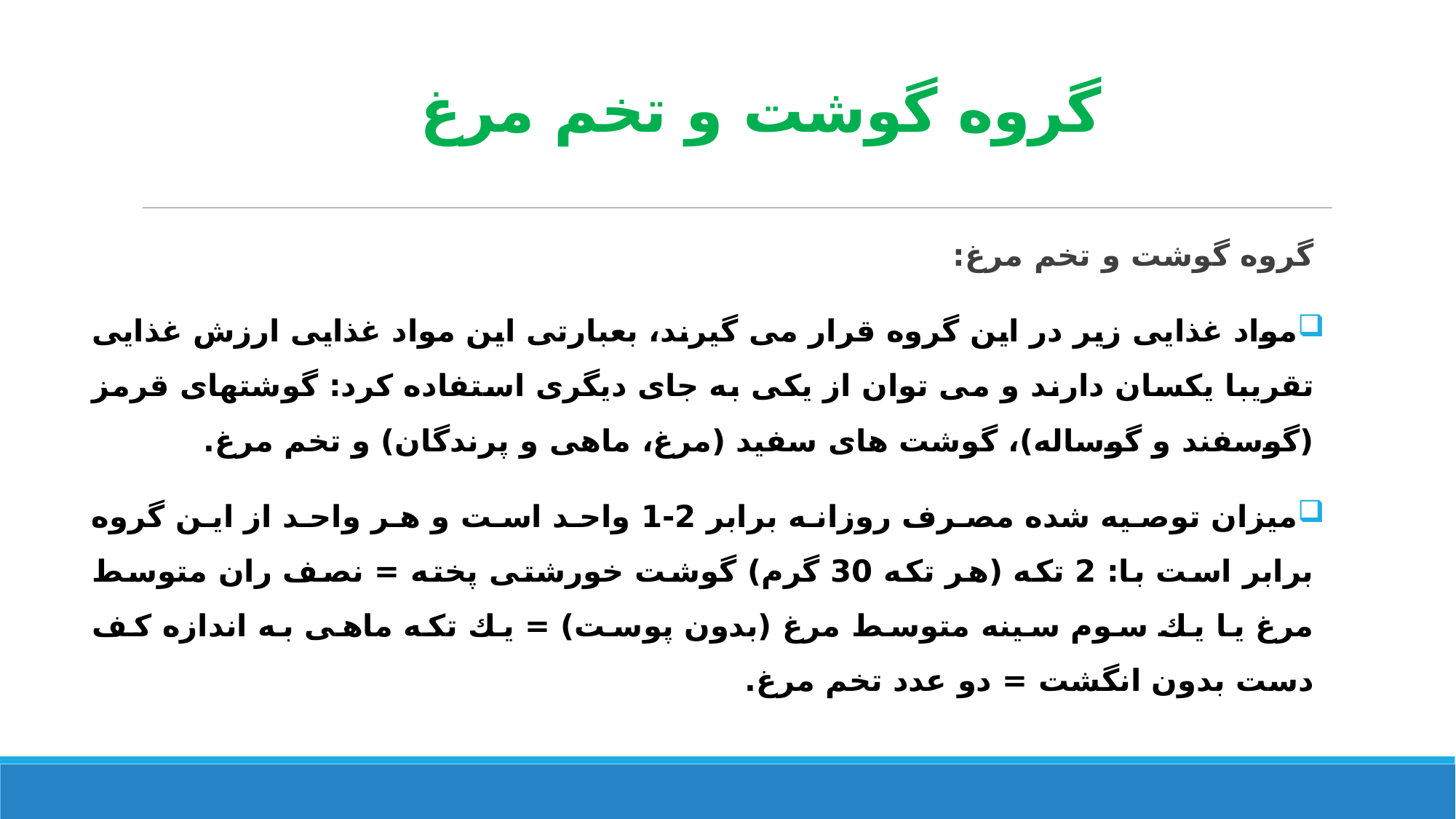

# گروه گوشت و تخم مرغ
گروه گوشت و تخم مرغ:
مواد غذایی زیر در این گروه قرار می گیرند، بعبارتی این مواد غذایی ارزش غذایی تقریبا یکسان دارند و می توان از یكی به جای دیگری استفاده کرد: گوشتهای قرمز (گوسفند و گوساله)، گوشت های سفید (مرغ، ماهی و پرندگان) و تخم مرغ.
میزان توصیه شده مصرف روزانه برابر 2-1 واحد است و هر واحد از این گروه برابر است با: 2 تکه (هر تكه 30 گرم) گوشت خورشتی پخته = نصف ران متوسط مرغ یا يك سوم سينه متوسط مرغ (بدون پوست) = يك تكه ماهی به اندازه كف دست بدون انگشت = دو عدد تخم مرغ.